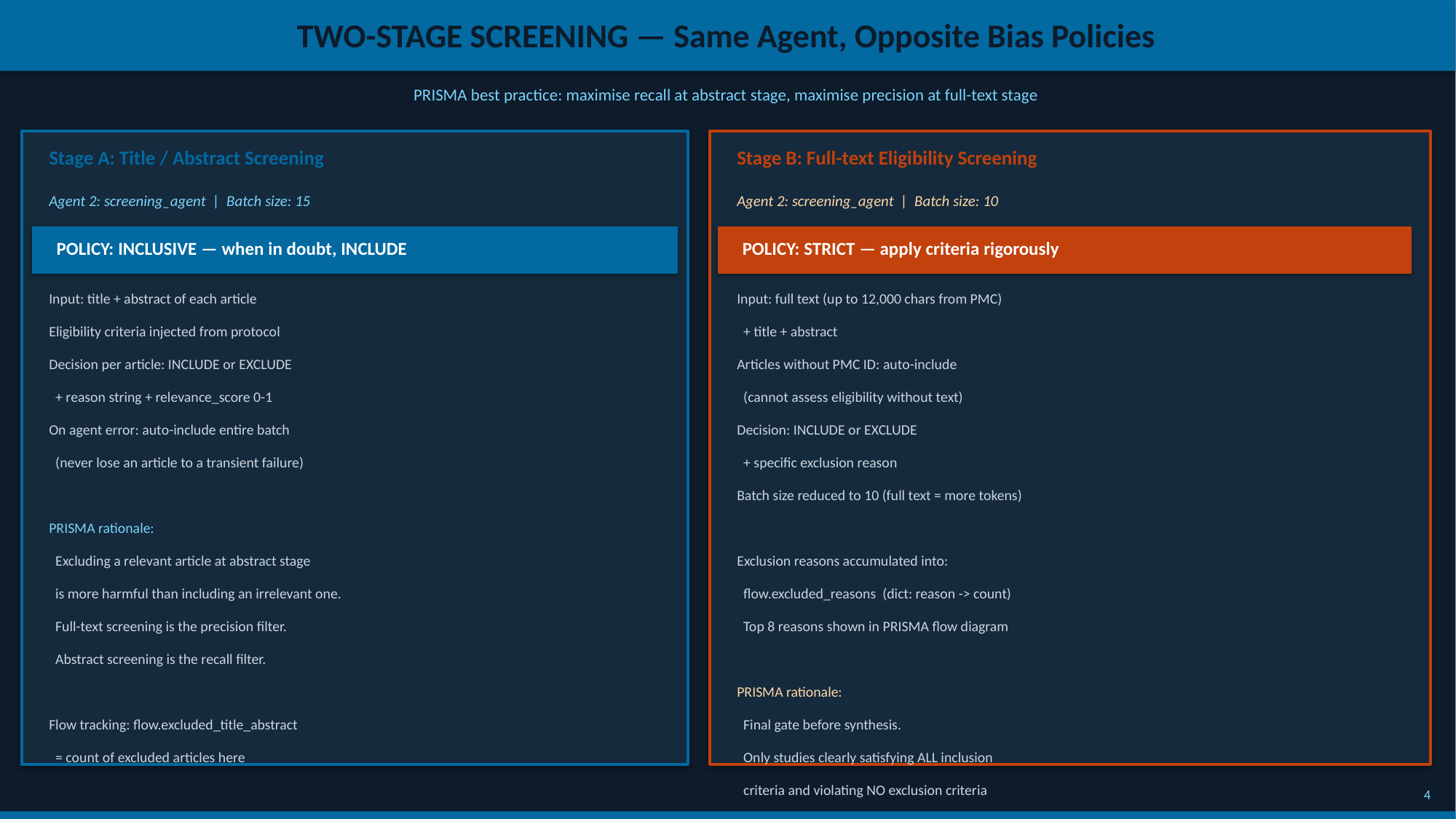

TWO-STAGE SCREENING — Same Agent, Opposite Bias Policies
PRISMA best practice: maximise recall at abstract stage, maximise precision at full-text stage

Stage A: Title / Abstract Screening
Stage B: Full-text Eligibility Screening
Agent 2: screening_agent  |  Batch size: 15
Agent 2: screening_agent  |  Batch size: 10

POLICY: INCLUSIVE — when in doubt, INCLUDE
POLICY: STRICT — apply criteria rigorously
Input: title + abstract of each article
Input: full text (up to 12,000 chars from PMC)
Eligibility criteria injected from protocol
  + title + abstract
Decision per article: INCLUDE or EXCLUDE
Articles without PMC ID: auto-include
  + reason string + relevance_score 0-1
  (cannot assess eligibility without text)
On agent error: auto-include entire batch
Decision: INCLUDE or EXCLUDE
  (never lose an article to a transient failure)
  + specific exclusion reason

Batch size reduced to 10 (full text = more tokens)
PRISMA rationale:

  Excluding a relevant article at abstract stage
Exclusion reasons accumulated into:
  is more harmful than including an irrelevant one.
  flow.excluded_reasons  (dict: reason -> count)
  Full-text screening is the precision filter.
  Top 8 reasons shown in PRISMA flow diagram
  Abstract screening is the recall filter.

PRISMA rationale:
Flow tracking: flow.excluded_title_abstract
  Final gate before synthesis.
  = count of excluded articles here
  Only studies clearly satisfying ALL inclusion
  criteria and violating NO exclusion criteria
4
  proceed to evidence extraction and synthesis.